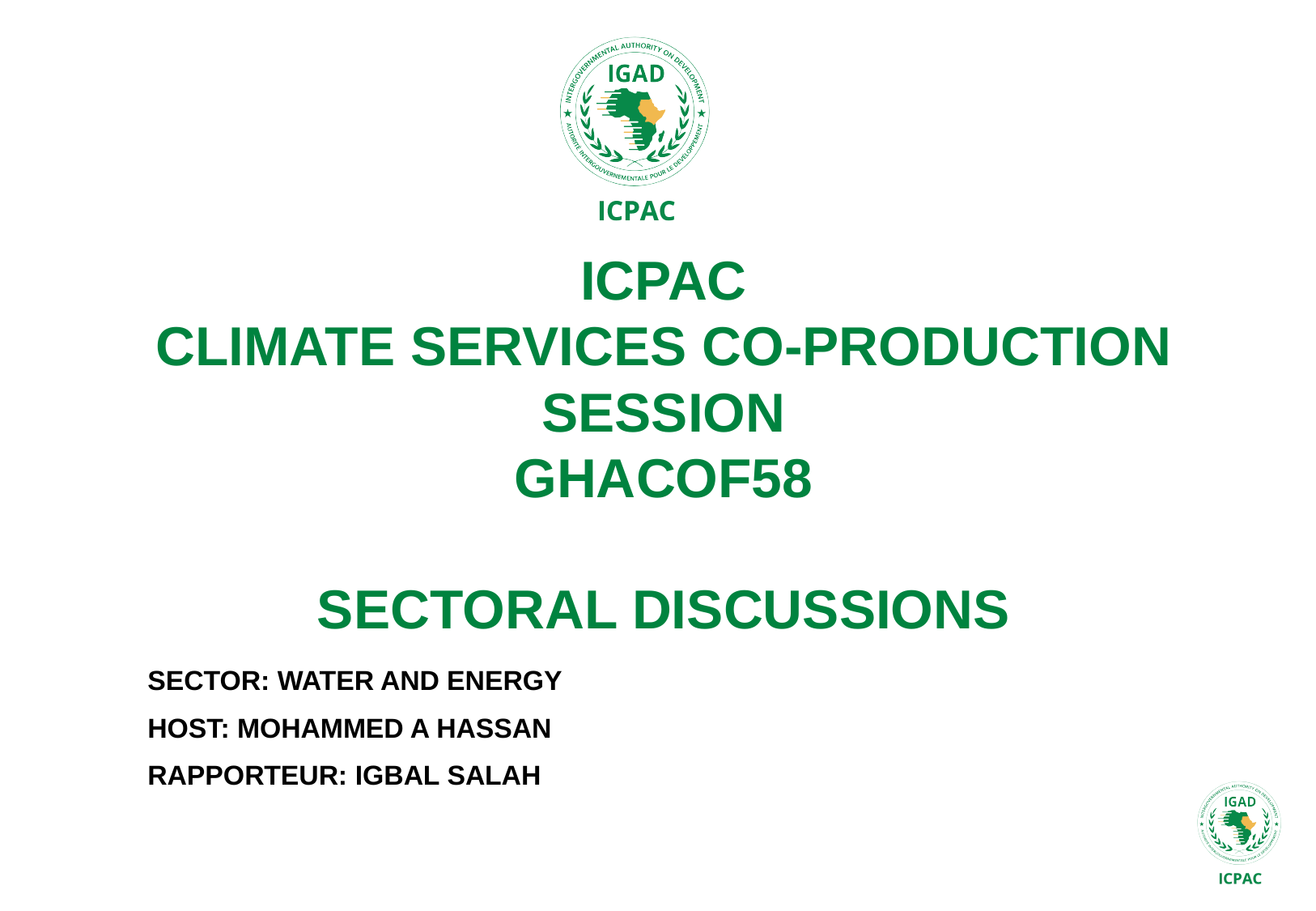

# ICPAC
Climate Services Co-production session
GHACOF58
Sectoral discussions
Sector: WATER AND ENERGY
Host: Mohammed A Hassan
Rapporteur: igbal salah